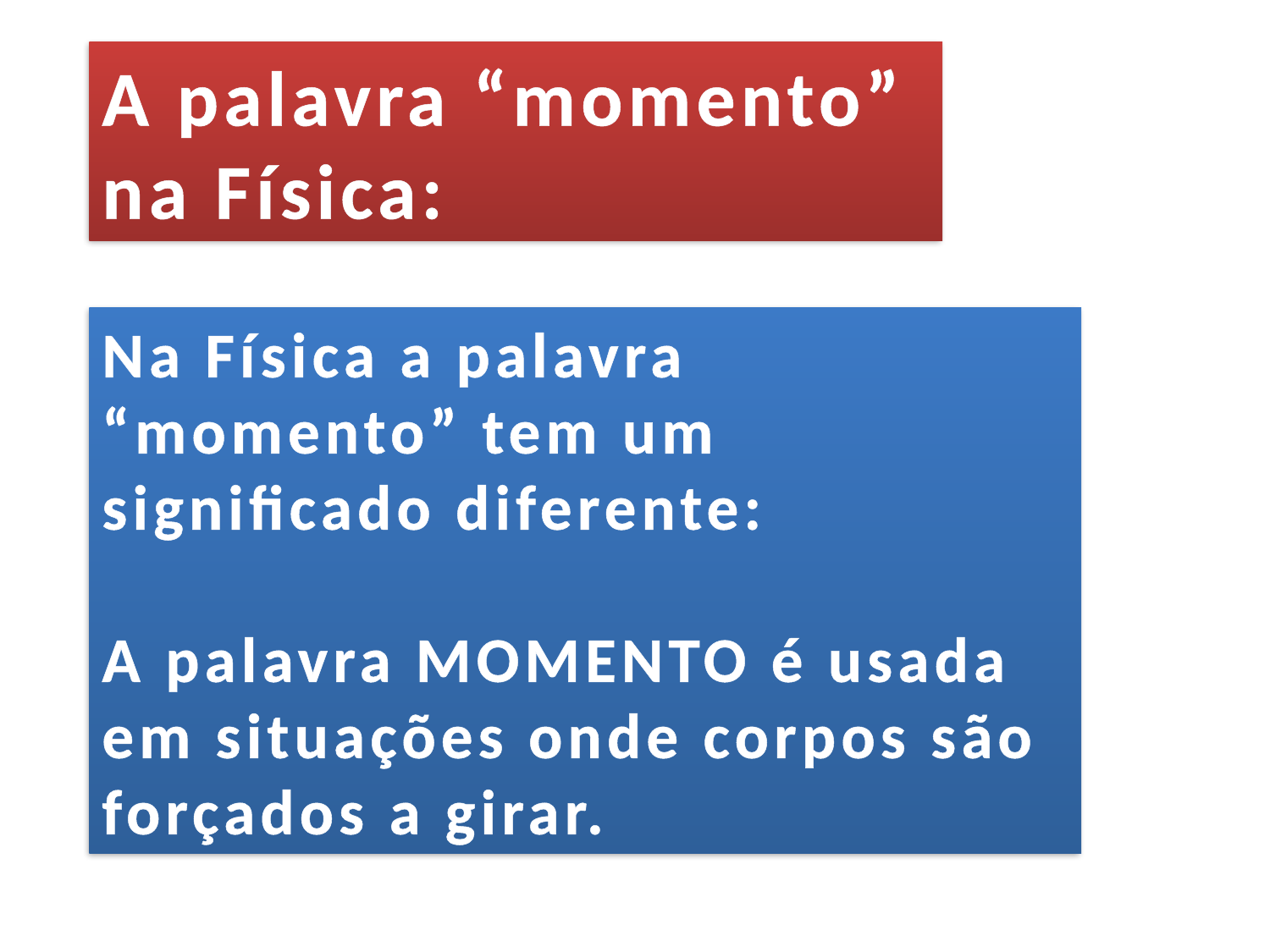

A palavra “momento” na Física:
Na Física a palavra “momento” tem um significado diferente:

A palavra MOMENTO é usada em situações onde corpos são forçados a girar.